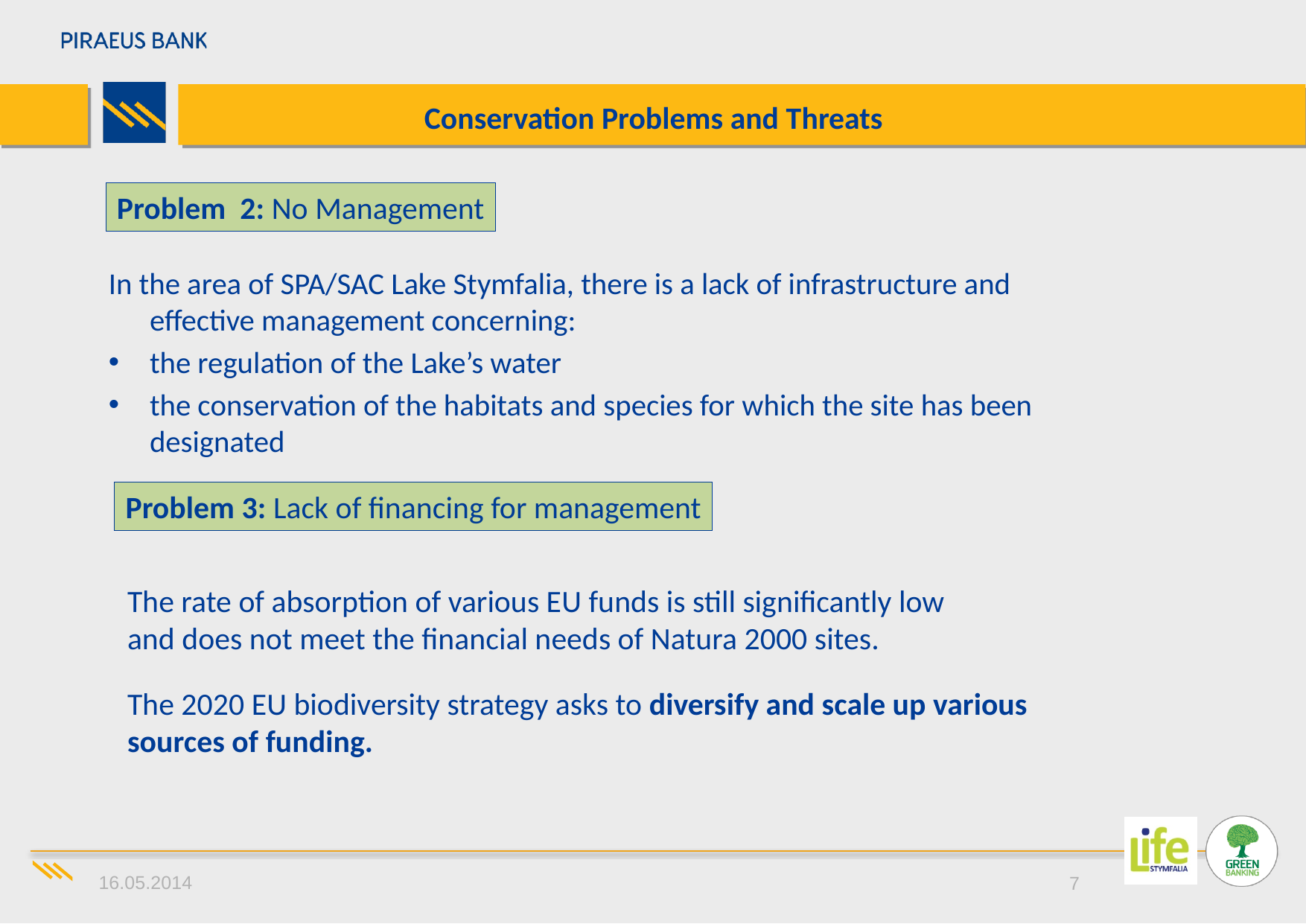

# Conservation Problems and Threats
Problem  2: No Management
In the area of SPA/SAC Lake Stymfalia, there is a lack of infrastructure and effective management concerning:
the regulation of the Lake’s water
the conservation of the habitats and species for which the site has been designated

Problem 3: Lack of financing for management
The rate of absorption of various EU funds is still significantly low
and does not meet the financial needs of Natura 2000 sites.
The 2020 EU biodiversity strategy asks to diversify and scale up various sources of funding.
16.05.2014
7